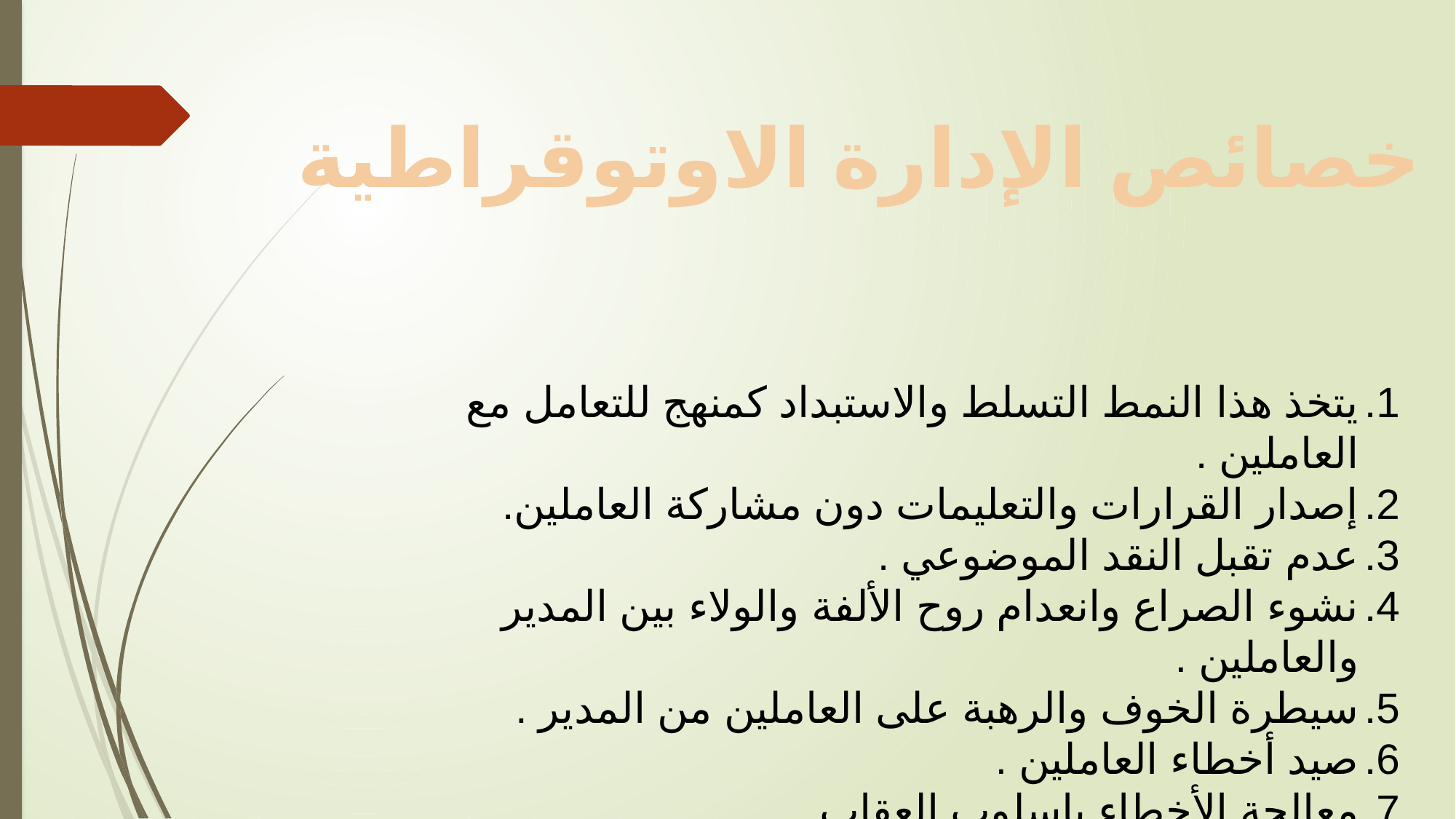

خصائص الإدارة الاوتوقراطية
يتخذ هذا النمط التسلط والاستبداد كمنهج للتعامل مع العاملين .
إصدار القرارات والتعليمات دون مشاركة العاملين.
عدم تقبل النقد الموضوعي .
نشوء الصراع وانعدام روح الألفة والولاء بين المدير والعاملين .
سيطرة الخوف والرهبة على العاملين من المدير .
صيد أخطاء العاملين .
معالجة الأخطاء باسلوب العقاب .